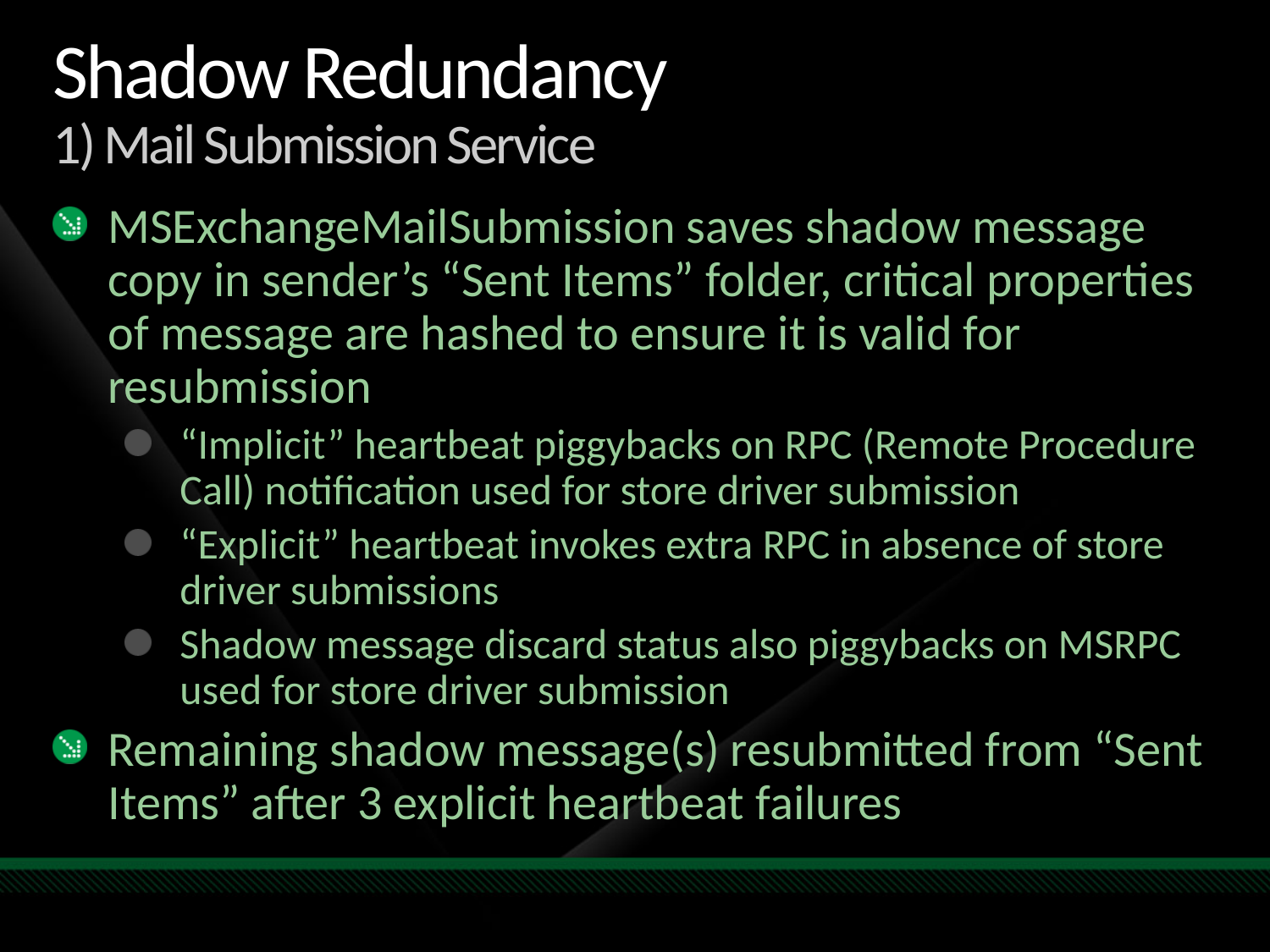

# Shadow Redundancy 1) Mail Submission Service
MSExchangeMailSubmission saves shadow message copy in sender’s “Sent Items” folder, critical properties of message are hashed to ensure it is valid for resubmission
“Implicit” heartbeat piggybacks on RPC (Remote Procedure Call) notification used for store driver submission
“Explicit” heartbeat invokes extra RPC in absence of store driver submissions
Shadow message discard status also piggybacks on MSRPC used for store driver submission
Remaining shadow message(s) resubmitted from “Sent Items” after 3 explicit heartbeat failures